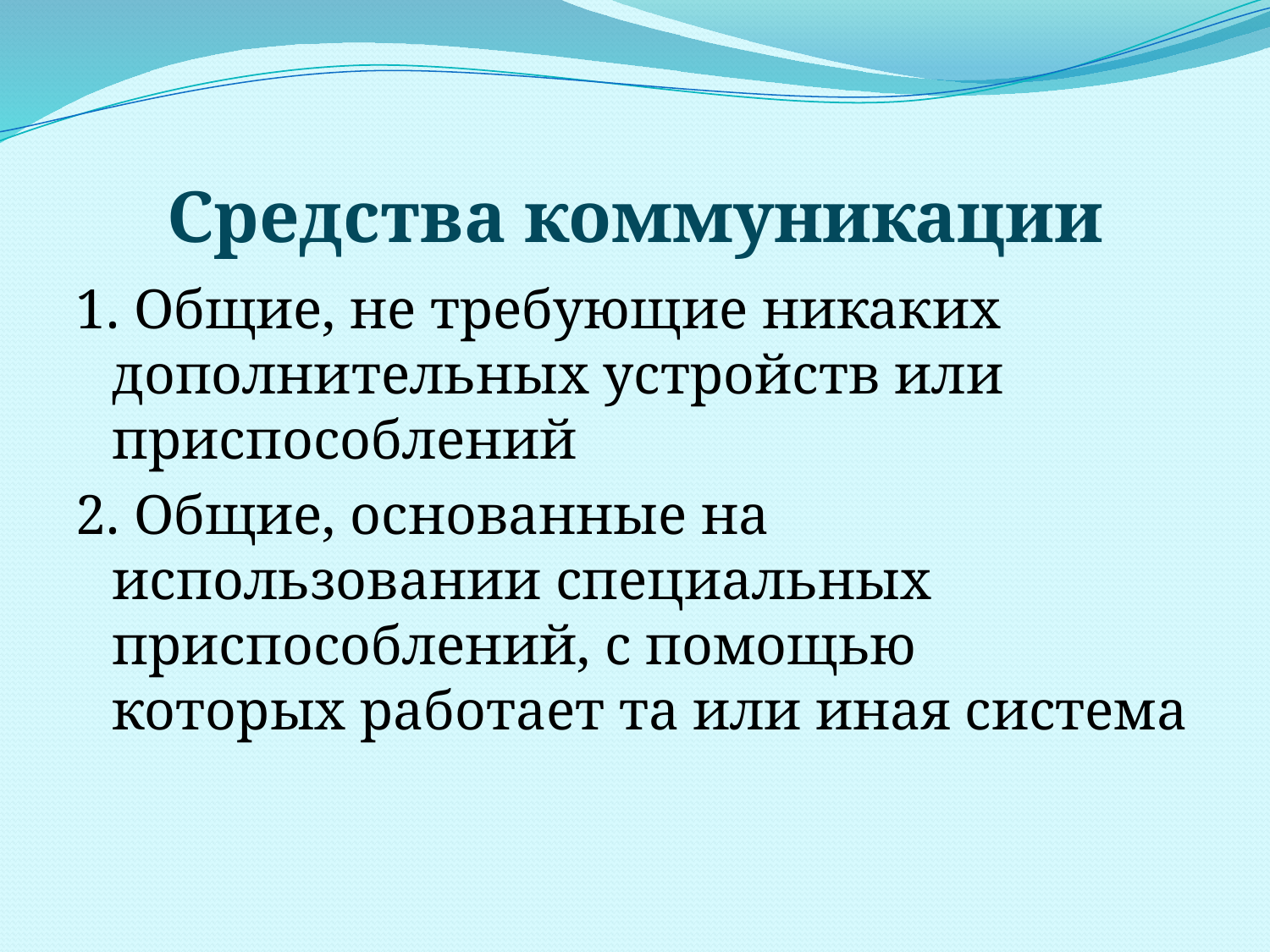

# Средства коммуникации
1. Общие, не требующие никаких дополнительных устройств или приспособлений
2. Общие, основанные на использовании специальных приспособлений, с помощью
которых работает та или иная система